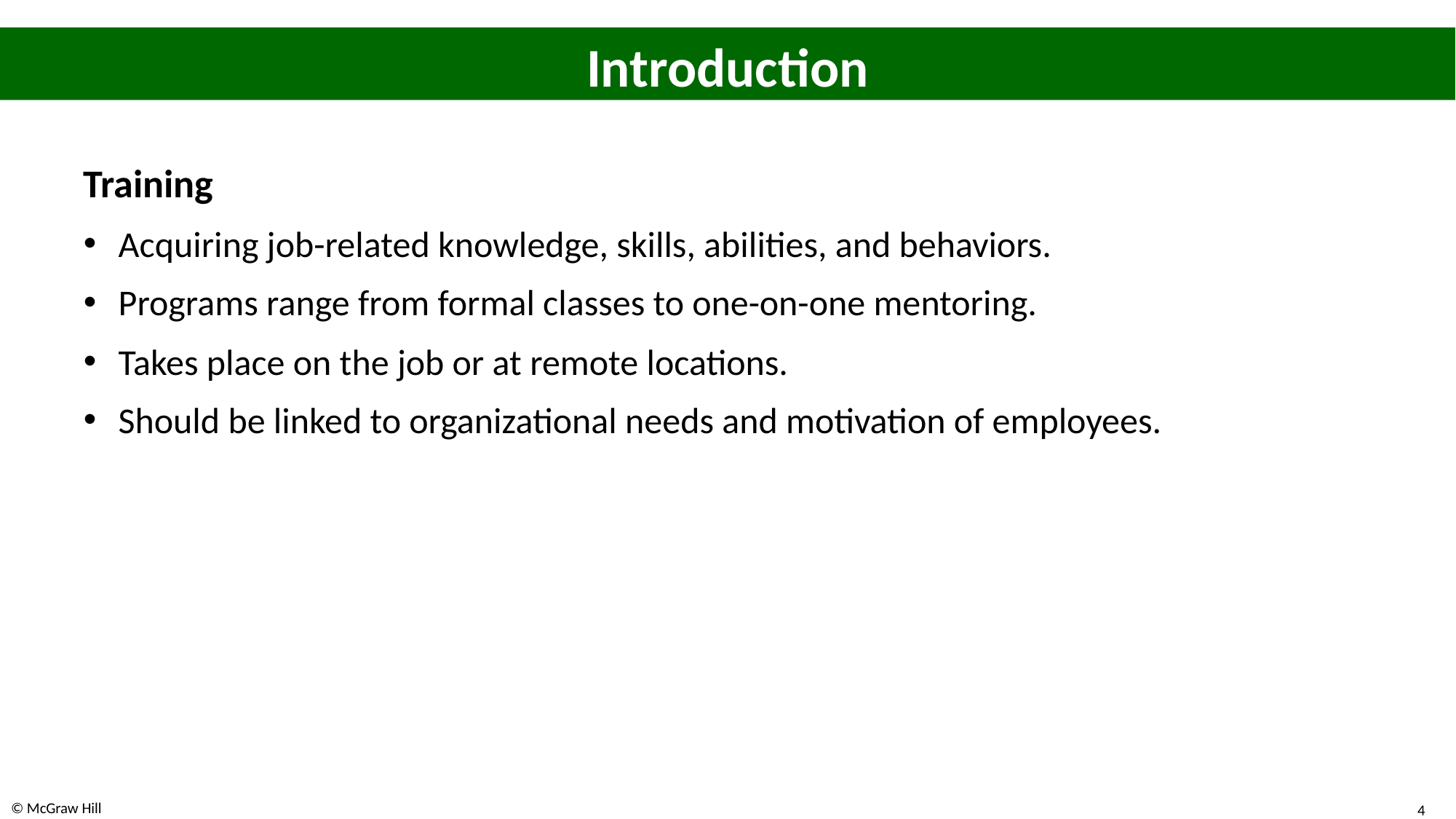

# Introduction
Training
Acquiring job-related knowledge, skills, abilities, and behaviors.
Programs range from formal classes to one-on-one mentoring.
Takes place on the job or at remote locations.
Should be linked to organizational needs and motivation of employees.